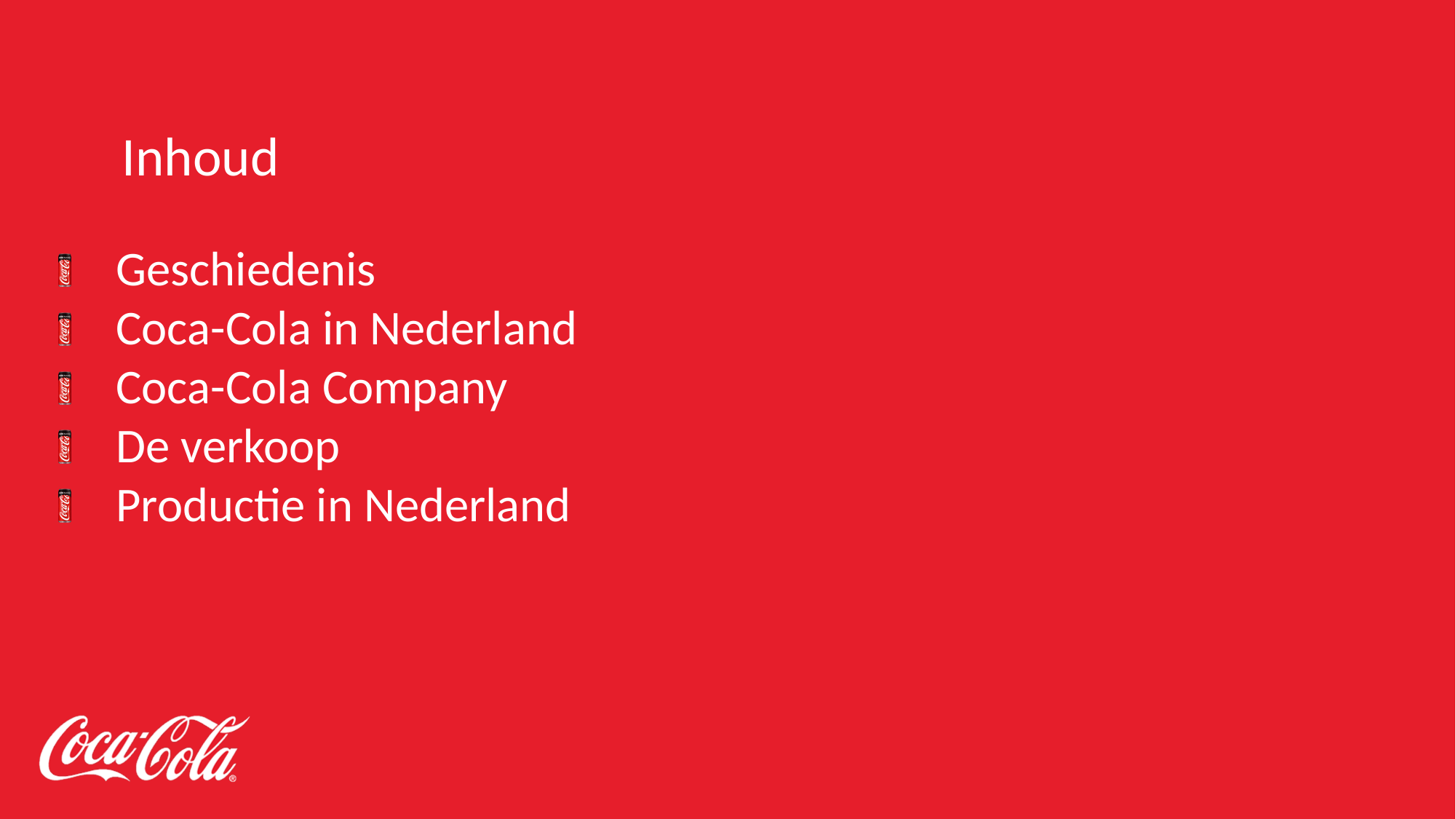

# Inhoud

Geschiedenis
Coca-Cola in Nederland
Coca-Cola Company
De verkoop
Productie in Nederland